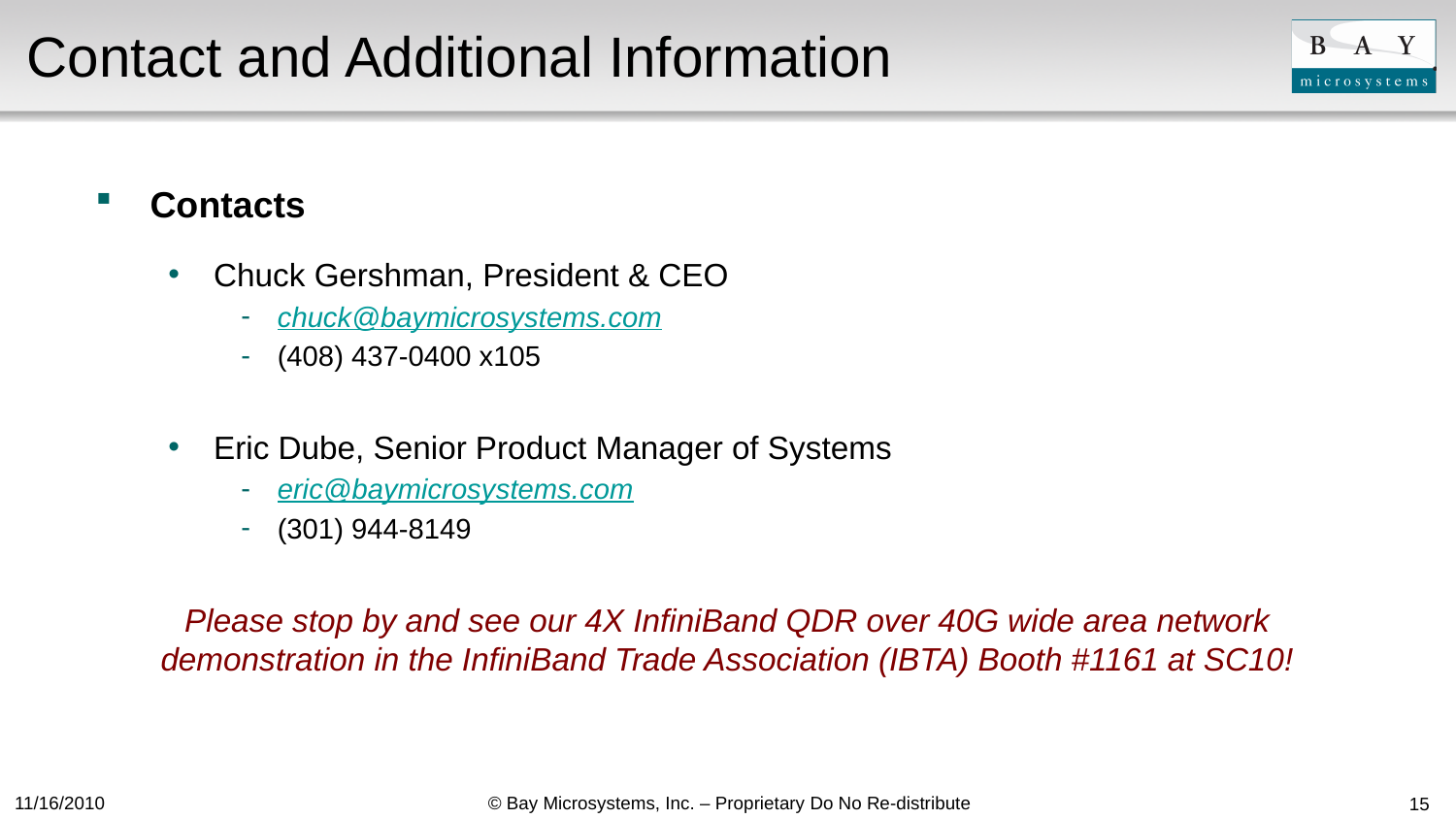

# Contact and Additional Information

Contacts

Chuck Gershman, President & CEO
chuck@baymicrosystems.com
(408) 437-0400 x105

Eric Dube, Senior Product Manager of Systems
eric@baymicrosystems.com
(301) 944-8149
Please stop by and see our 4X InfiniBand QDR over 40G wide area network demonstration in the InfiniBand Trade Association (IBTA) Booth #1161 at SC10!